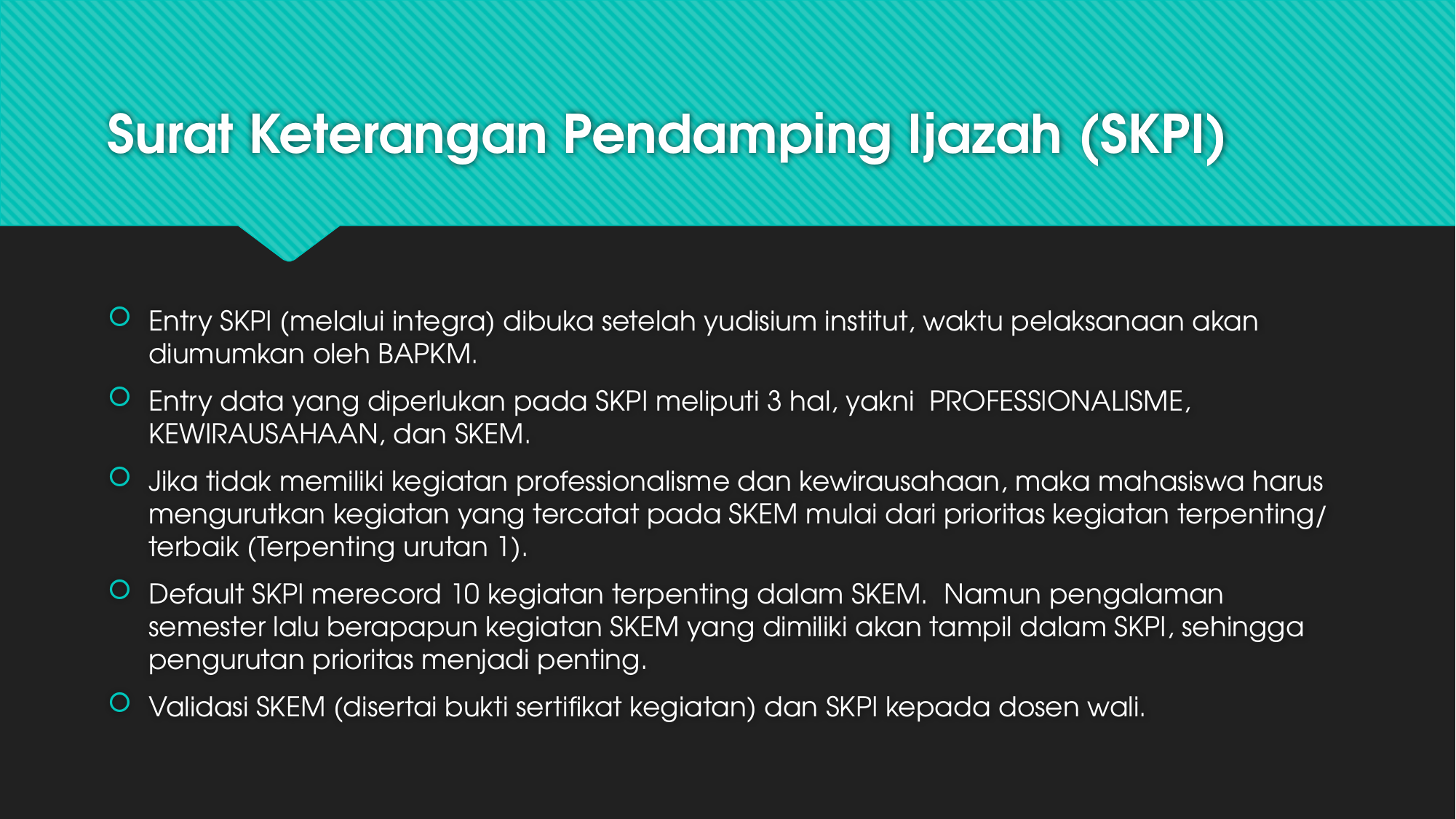

# Surat Keterangan Pendamping Ijazah (SKPI)
Entry SKPI (melalui integra) dibuka setelah yudisium institut, waktu pelaksanaan akan diumumkan oleh BAPKM.
Entry data yang diperlukan pada SKPI meliputi 3 hal, yakni  PROFESSIONALISME, KEWIRAUSAHAAN, dan SKEM.
Jika tidak memiliki kegiatan professionalisme dan kewirausahaan, maka mahasiswa harus mengurutkan kegiatan yang tercatat pada SKEM mulai dari prioritas kegiatan terpenting/ terbaik (Terpenting urutan 1).
Default SKPI merecord 10 kegiatan terpenting dalam SKEM.  Namun pengalaman semester lalu berapapun kegiatan SKEM yang dimiliki akan tampil dalam SKPI, sehingga pengurutan prioritas menjadi penting.
Validasi SKEM (disertai bukti sertifikat kegiatan) dan SKPI kepada dosen wali.